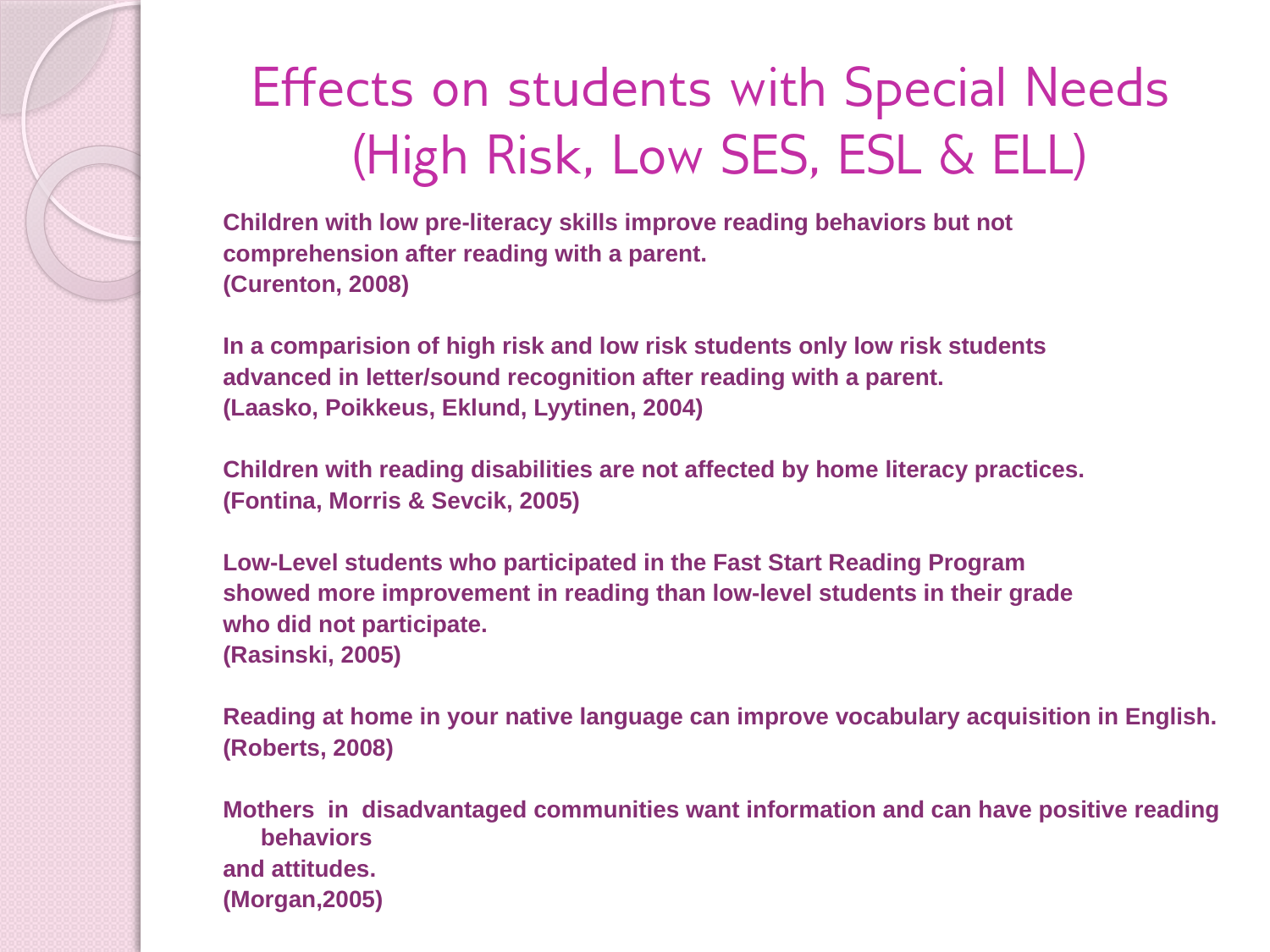

# Effects on students with Special Needs (High Risk, Low SES, ESL & ELL)
Children with low pre-literacy skills improve reading behaviors but not
comprehension after reading with a parent.
(Curenton, 2008)

In a comparision of high risk and low risk students only low risk students
advanced in letter/sound recognition after reading with a parent.
(Laasko, Poikkeus, Eklund, Lyytinen, 2004)

Children with reading disabilities are not affected by home literacy practices.
(Fontina, Morris & Sevcik, 2005)

Low-Level students who participated in the Fast Start Reading Program
showed more improvement in reading than low-level students in their grade
who did not participate.
(Rasinski, 2005)

Reading at home in your native language can improve vocabulary acquisition in English.
(Roberts, 2008)

Mothers  in  disadvantaged communities want information and can have positive reading  behaviors
and attitudes.
(Morgan,2005)